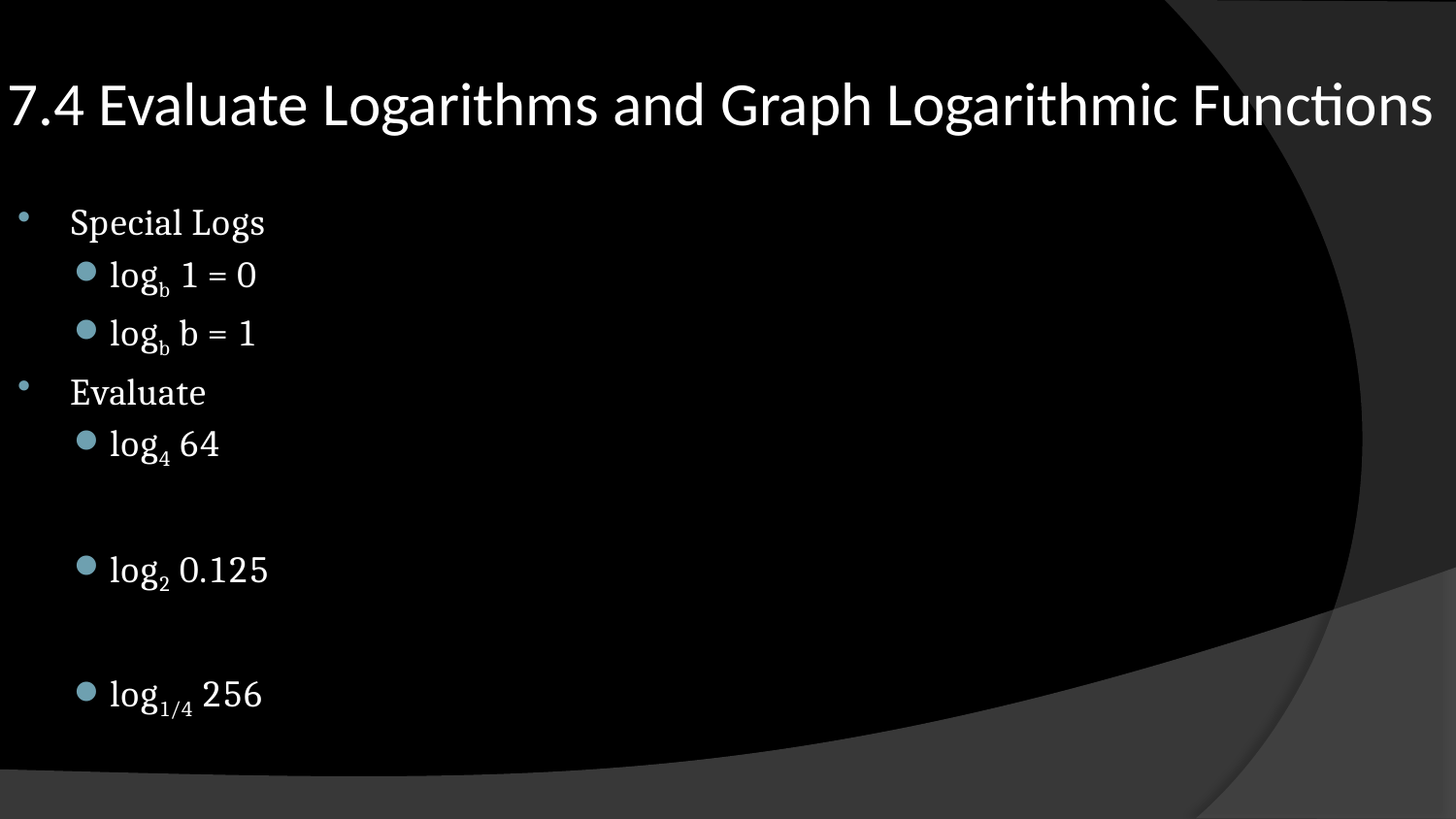

# 7.4 Evaluate Logarithms and Graph Logarithmic Functions
Special Logs
logb 1 = 0
logb b = 1
Evaluate
log4 64

log2 0.125

log1/4 256